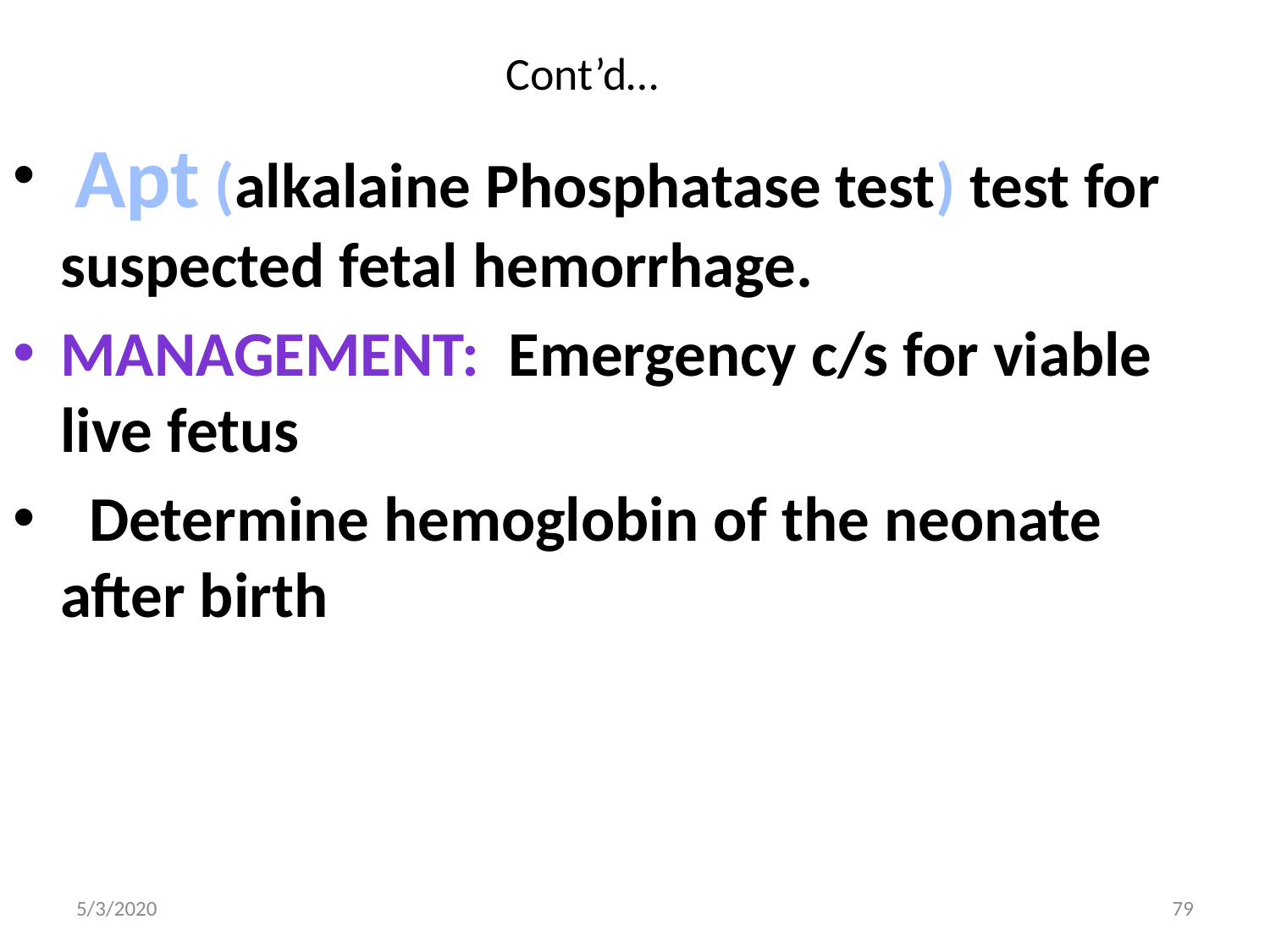

# Cont’d…
 Apt (alkalaine Phosphatase test) test for suspected fetal hemorrhage.
Management:  Emergency c/s for viable live fetus
  Determine hemoglobin of the neonate after birth
5/3/2020
79